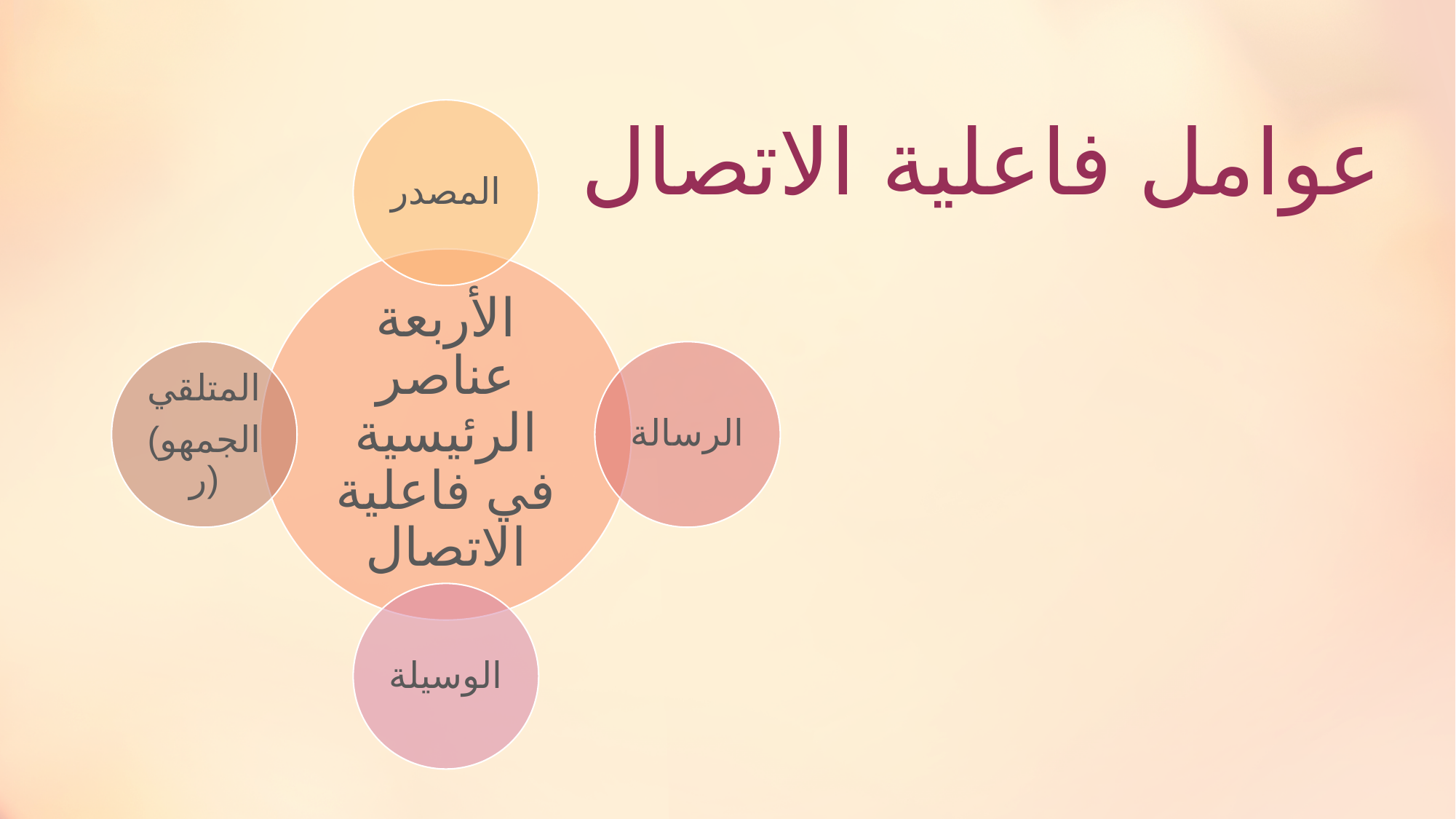

# عوامل فاعلية الاتصال
الأربعة عناصر الرئيسية في فاعلية الاتصال
المصدر
الرسالة
الوسيلة
المتلقي
(الجمهور)